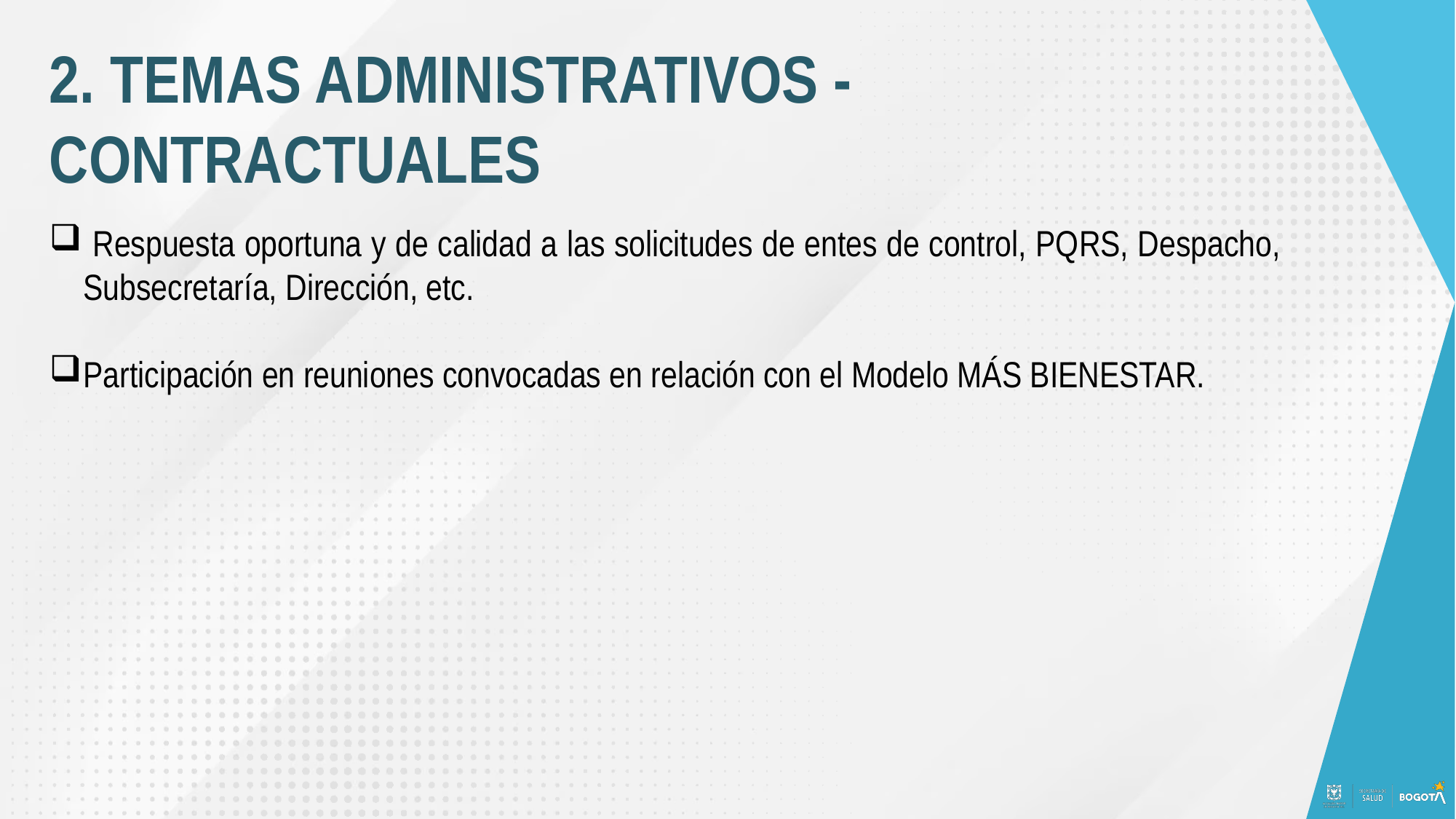

2. TEMAS ADMINISTRATIVOS - CONTRACTUALES
 Respuesta oportuna y de calidad a las solicitudes de entes de control, PQRS, Despacho, Subsecretaría, Dirección, etc.

Participación en reuniones convocadas en relación con el Modelo MÁS BIENESTAR.